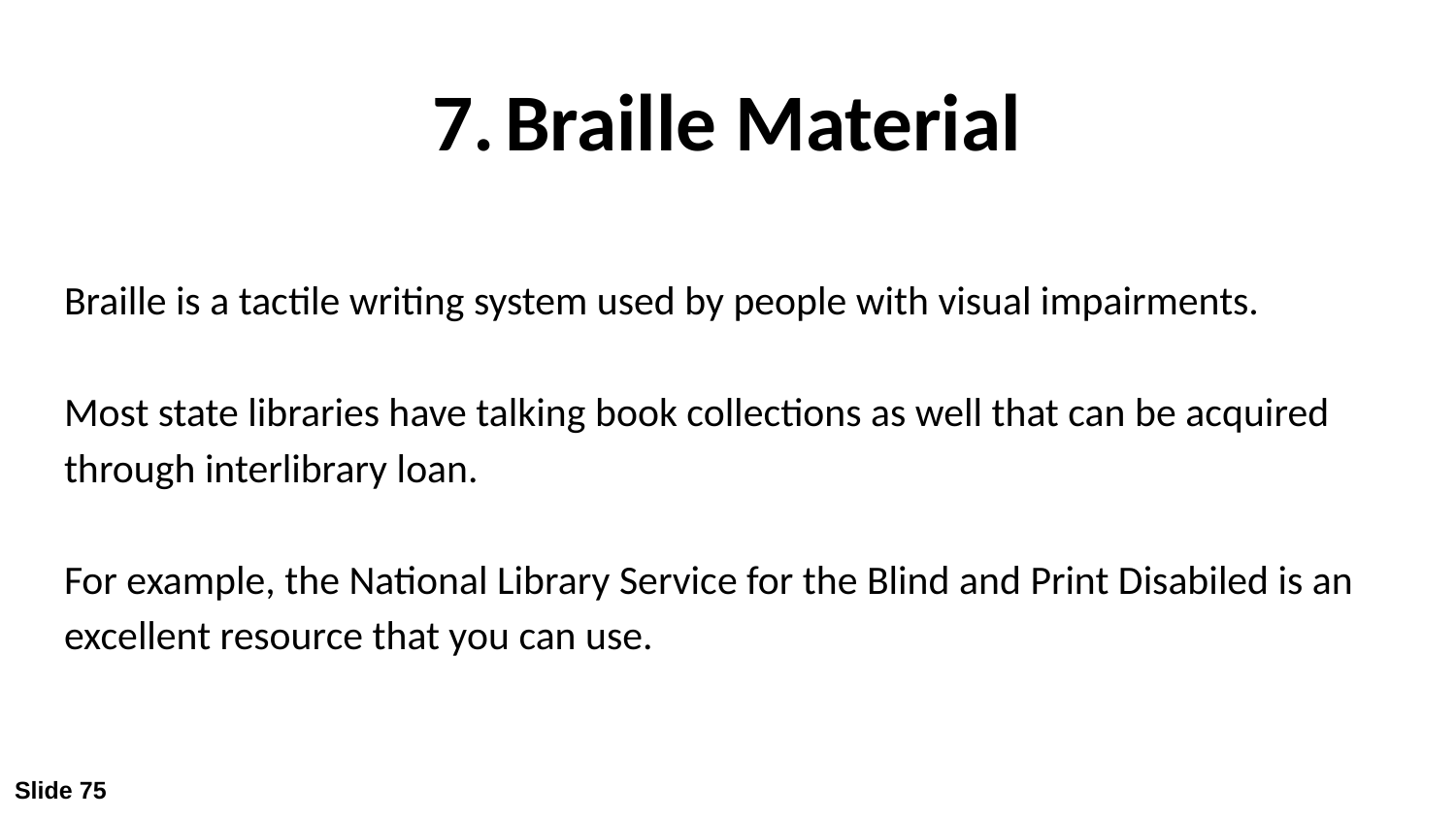

# Braille Material
Braille is a tactile writing system used by people with visual impairments.

Most state libraries have talking book collections as well that can be acquired through interlibrary loan.

For example, the National Library Service for the Blind and Print Disabiled is an excellent resource that you can use.
Slide 75